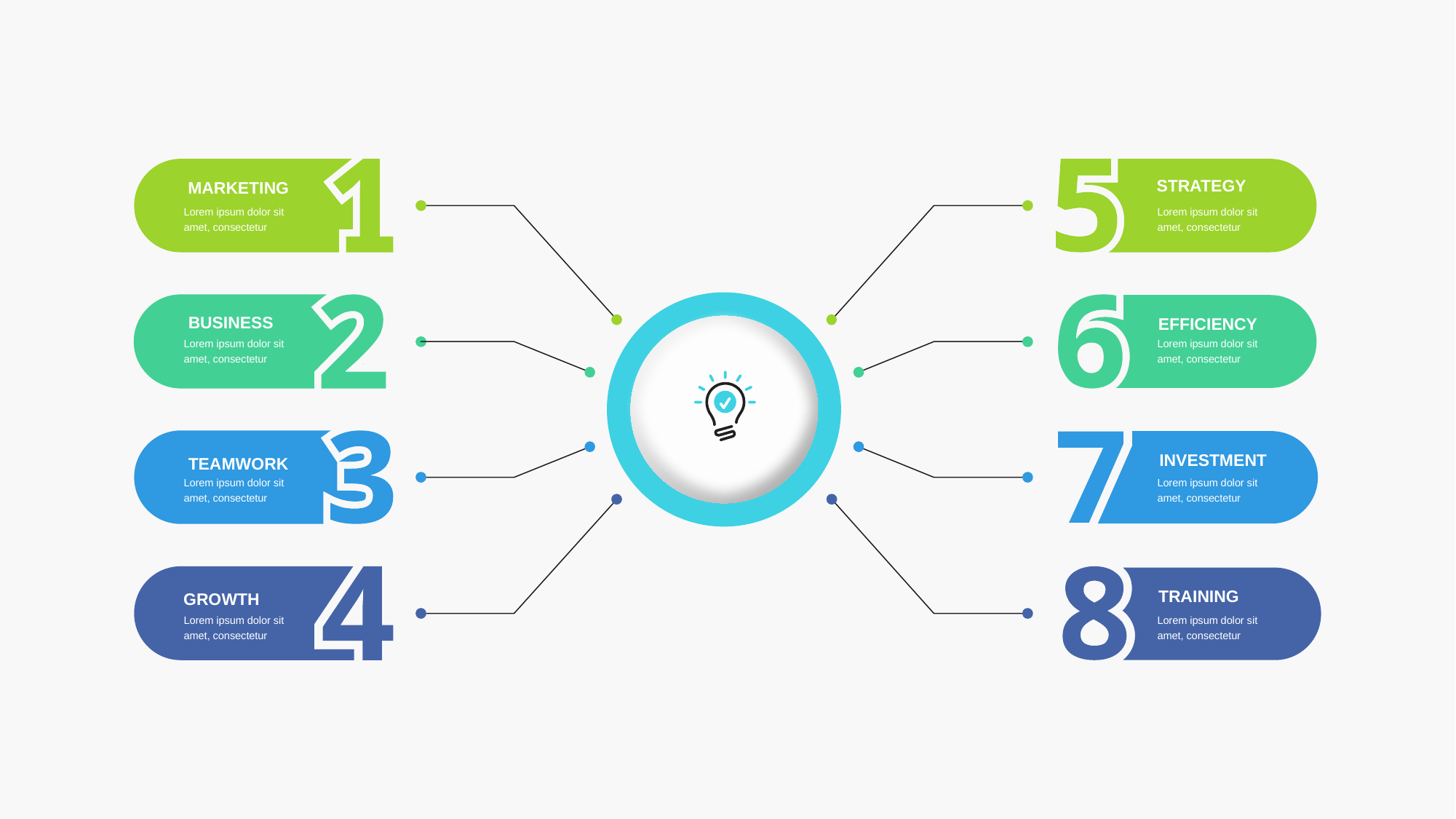

STRATEGY
Lorem ipsum dolor sit amet, consectetur
MARKETING
Lorem ipsum dolor sit amet, consectetur

BUSINESS
Lorem ipsum dolor sit amet, consectetur
EFFICIENCY
Lorem ipsum dolor sit amet, consectetur

INVESTMENT
Lorem ipsum dolor sit amet, consectetur
TEAMWORK
Lorem ipsum dolor sit amet, consectetur

TRAINING
Lorem ipsum dolor sit amet, consectetur
GROWTH
Lorem ipsum dolor sit amet, consectetur